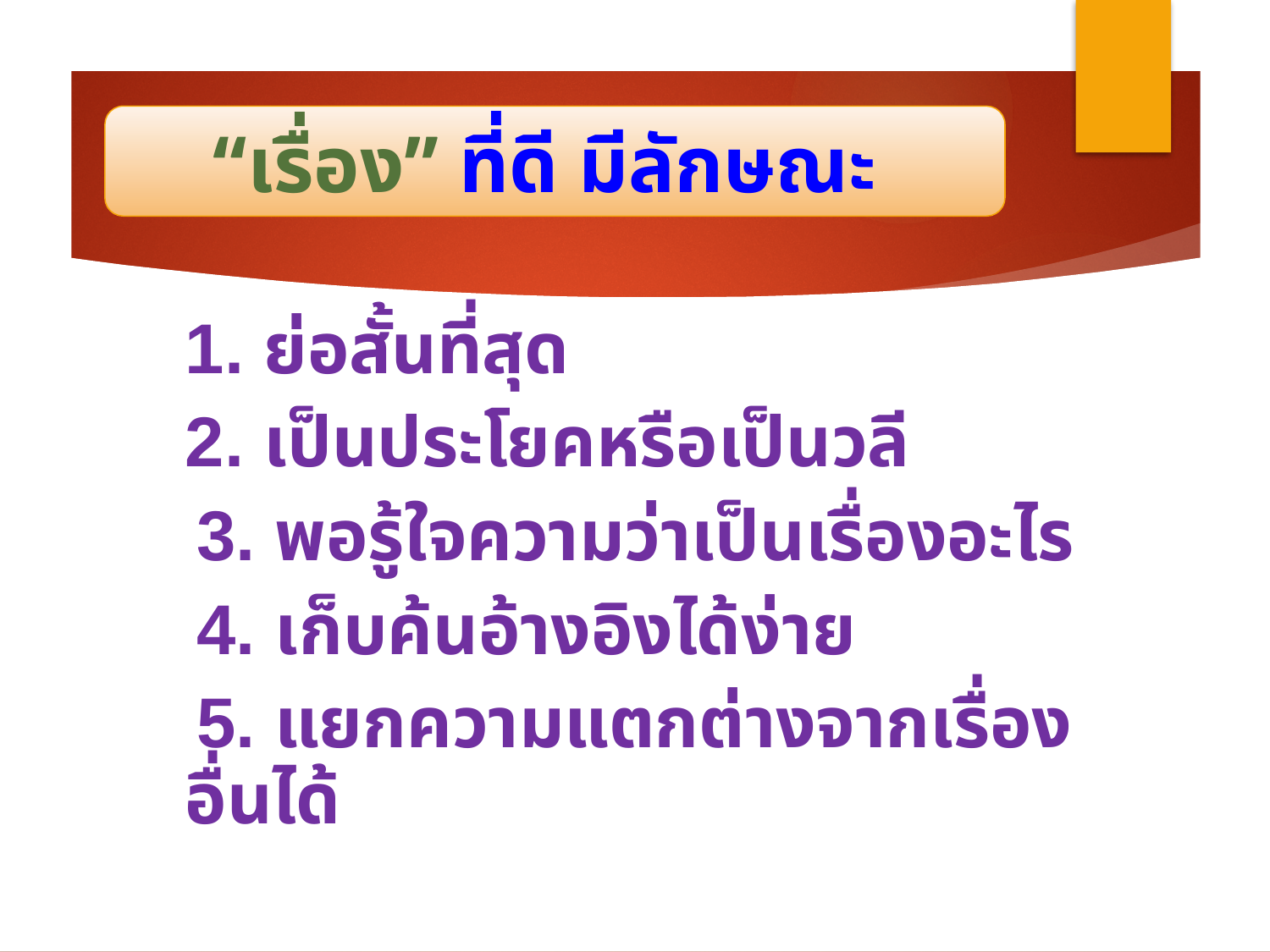

“เรื่อง” ที่ดี มีลักษณะ
	1. ย่อสั้นที่สุด
  	2. เป็นประโยคหรือเป็นวลี
   3. พอรู้ใจความว่าเป็นเรื่องอะไร
   4. เก็บค้นอ้างอิงได้ง่าย
   5. แยกความแตกต่างจากเรื่องอื่นได้